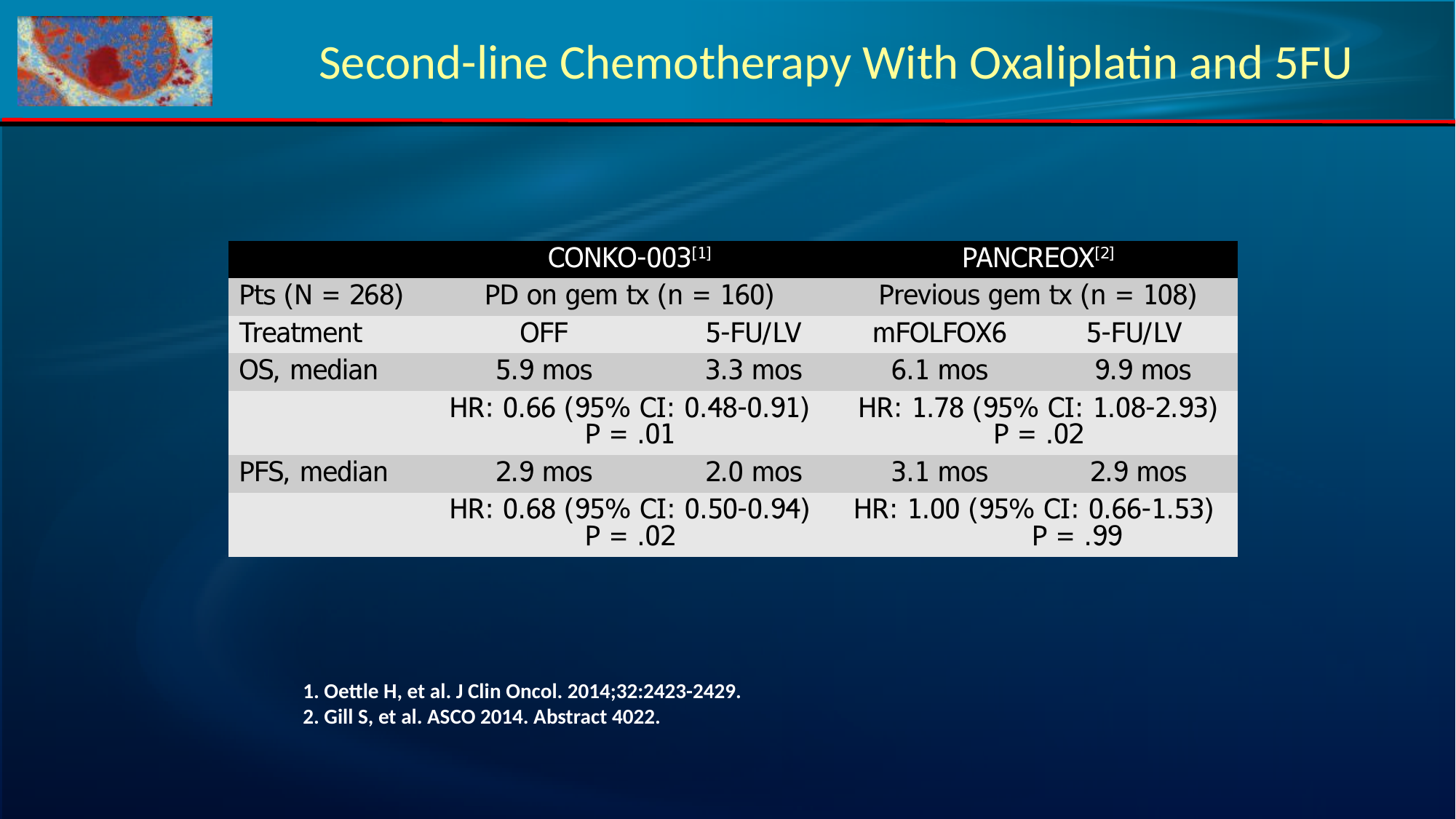

# Second-line Chemotherapy With Oxaliplatin and 5FU
|  | CONKO-003[1] |  | PANCREOX[2] |  |
| --- | --- | --- | --- | --- |
| Pts (N = 268) | PD on gem tx (n = 160) |  | Previous gem tx (n = 108) |  |
| Treatment | OFF | 5-FU/LV | mFOLFOX6 | 5-FU/LV |
| OS, median | 5.9 mos | 3.3 mos | 6.1 mos | 9.9 mos |
|  | HR: 0.66 (95% CI: 0.48-0.91) P = .01 |  | HR: 1.78 (95% CI: 1.08-2.93) P = .02 |  |
| PFS, median | 2.9 mos | 2.0 mos | 3.1 mos | 2.9 mos |
|  | HR: 0.68 (95% CI: 0.50-0.94) P = .02 |  | HR: 1.00 (95% CI: 0.66-1.53) P = .99 |  |
1. Oettle H, et al. J Clin Oncol. 2014;32:2423-2429.
2. Gill S, et al. ASCO 2014. Abstract 4022.